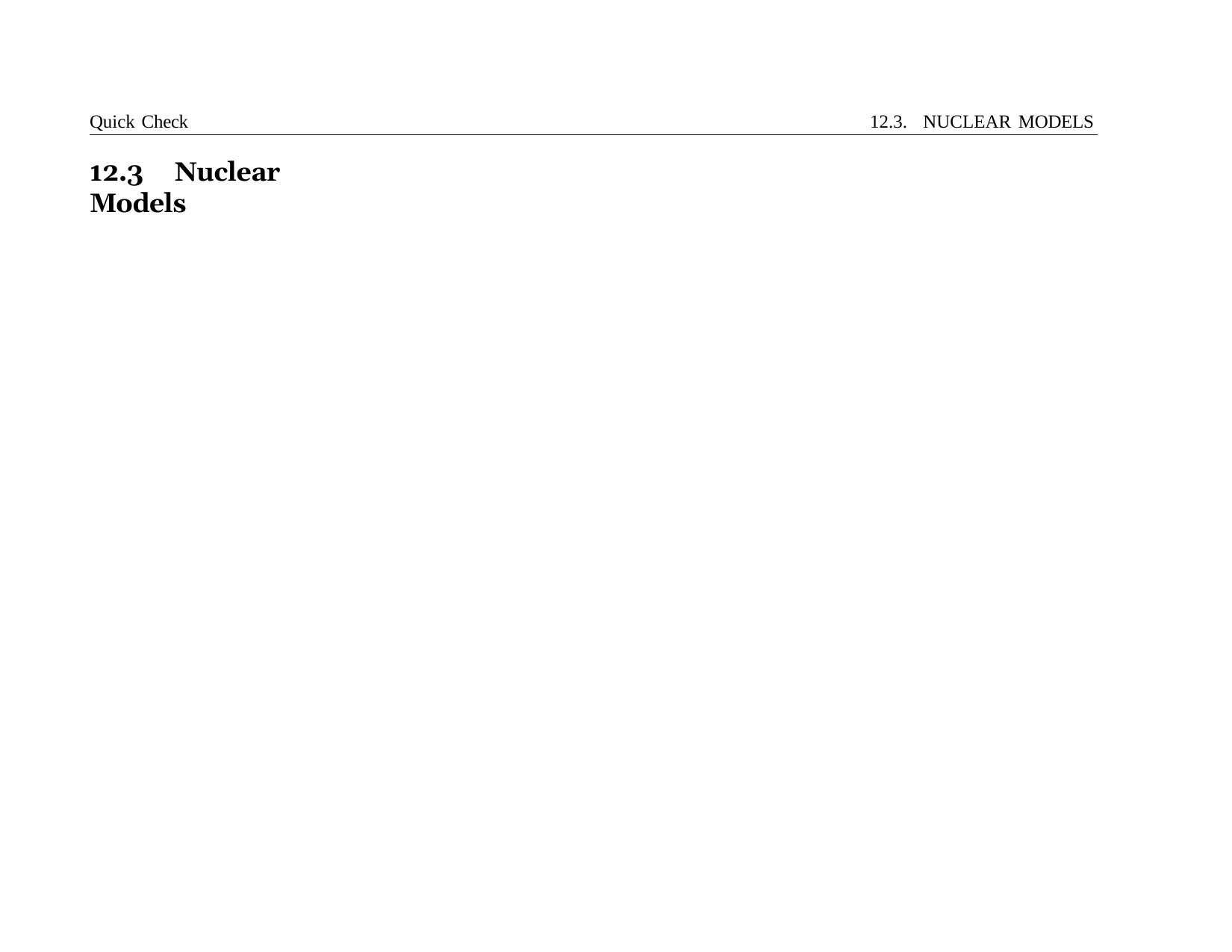

Quick Check

12.3	Nuclear Models
12.3.  NUCLEAR MODELS